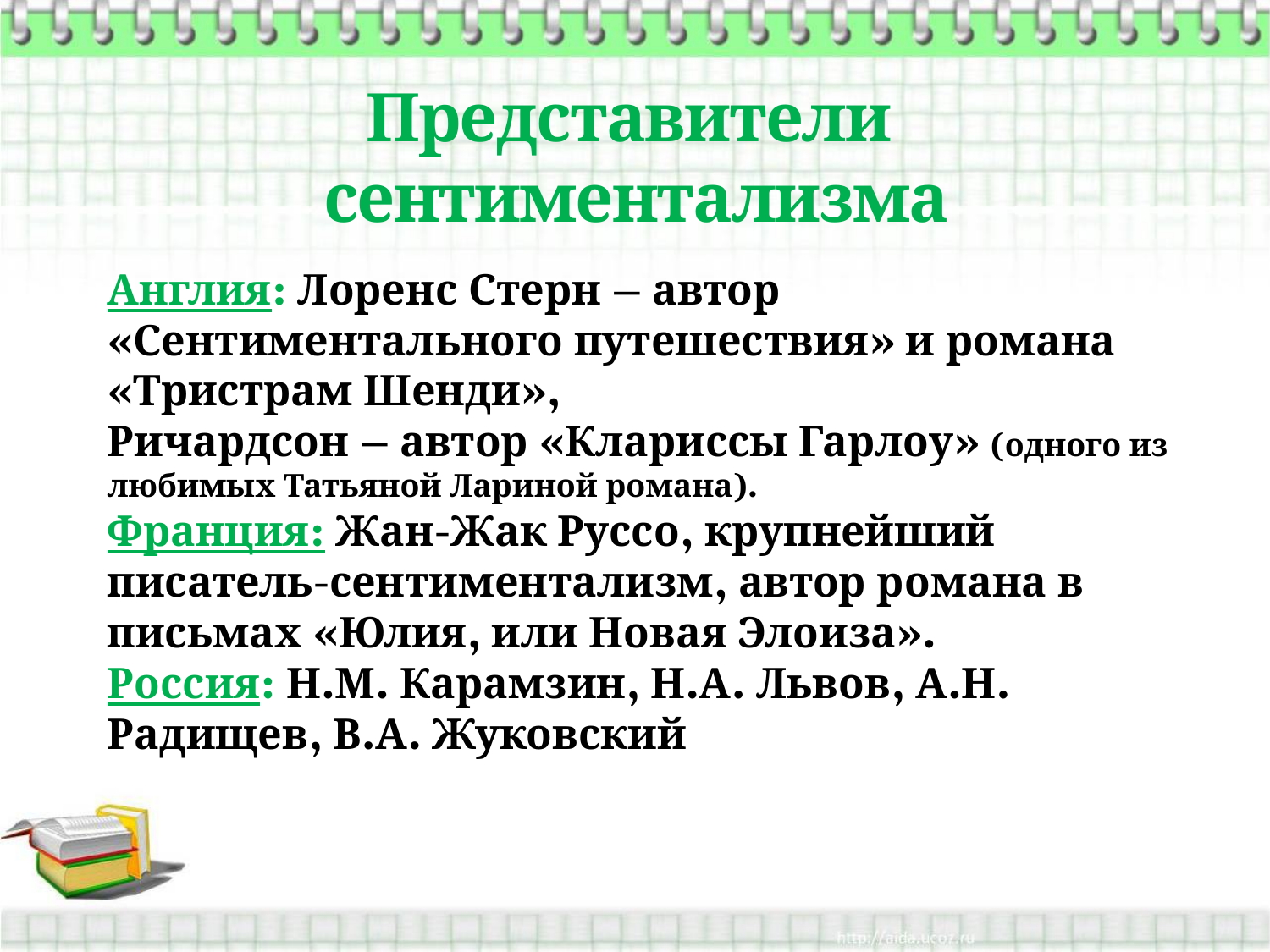

# Представители сентиментализма
Англия: Лоренс Стерн – автор «Сентиментального путешествия» и романа «Тристрам Шенди»,
Ричардсон – автор «Клариссы Гарлоу» (одного из любимых Татьяной Лариной романа).
Франция: Жан-Жак Руссо, крупнейший писатель-сентиментализм, автор романа в письмах «Юлия, или Новая Элоиза».
Россия: Н.М. Карамзин, Н.А. Львов, А.Н. Радищев, В.А. Жуковский